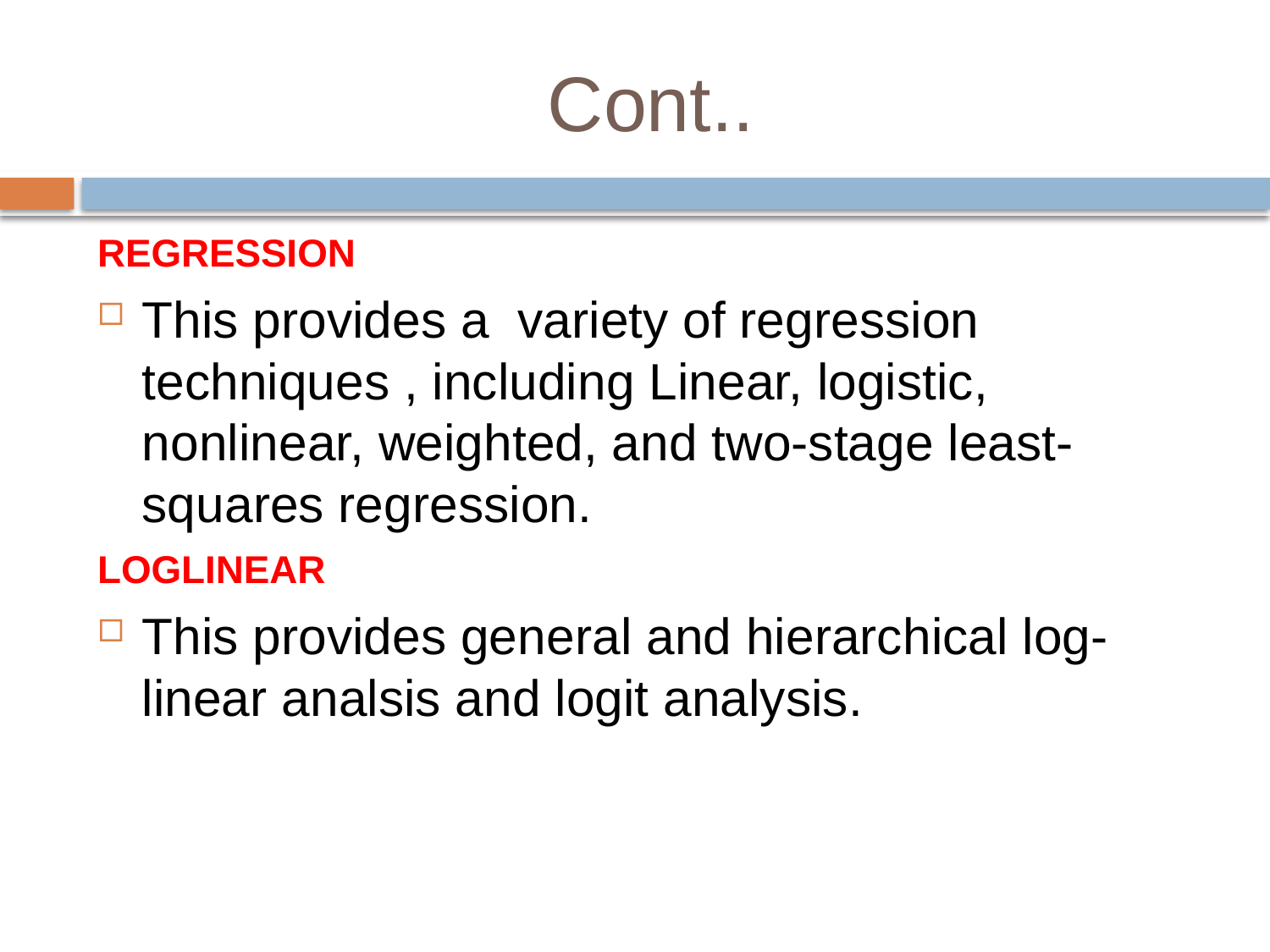

# Cont..
REGRESSION
This provides a  variety of regression techniques , including Linear, logistic, nonlinear, weighted, and two-stage least-squares regression.
LOGLINEAR
This provides general and hierarchical log-linear analsis and logit analysis.